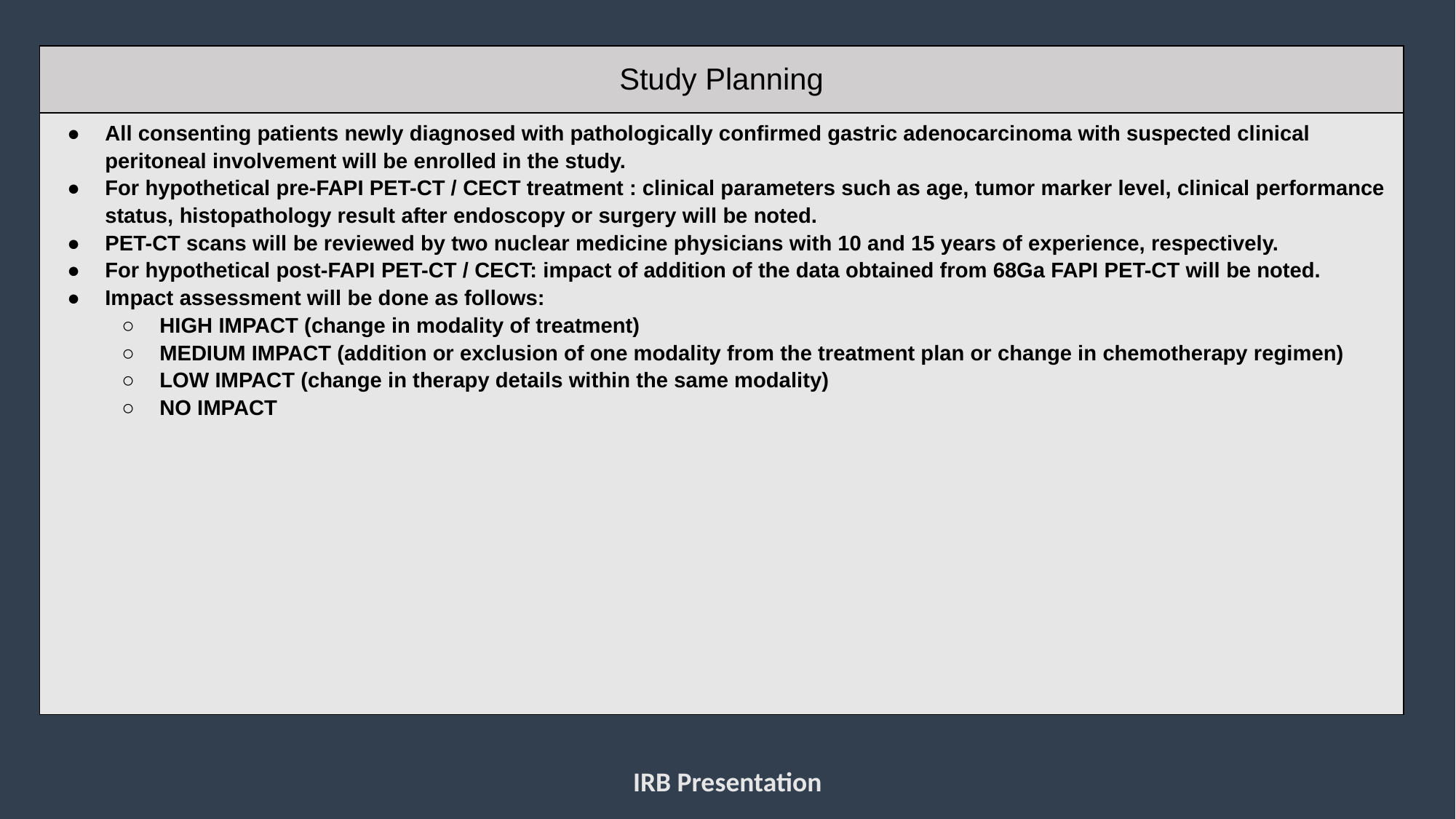

| Study Planning |
| --- |
| All consenting patients newly diagnosed with pathologically confirmed gastric adenocarcinoma with suspected clinical peritoneal involvement will be enrolled in the study. For hypothetical pre-FAPI PET-CT / CECT treatment : clinical parameters such as age, tumor marker level, clinical performance status, histopathology result after endoscopy or surgery will be noted. PET-CT scans will be reviewed by two nuclear medicine physicians with 10 and 15 years of experience, respectively. For hypothetical post-FAPI PET-CT / CECT: impact of addition of the data obtained from 68Ga FAPI PET-CT will be noted. Impact assessment will be done as follows: HIGH IMPACT (change in modality of treatment) MEDIUM IMPACT (addition or exclusion of one modality from the treatment plan or change in chemotherapy regimen) LOW IMPACT (change in therapy details within the same modality) NO IMPACT |